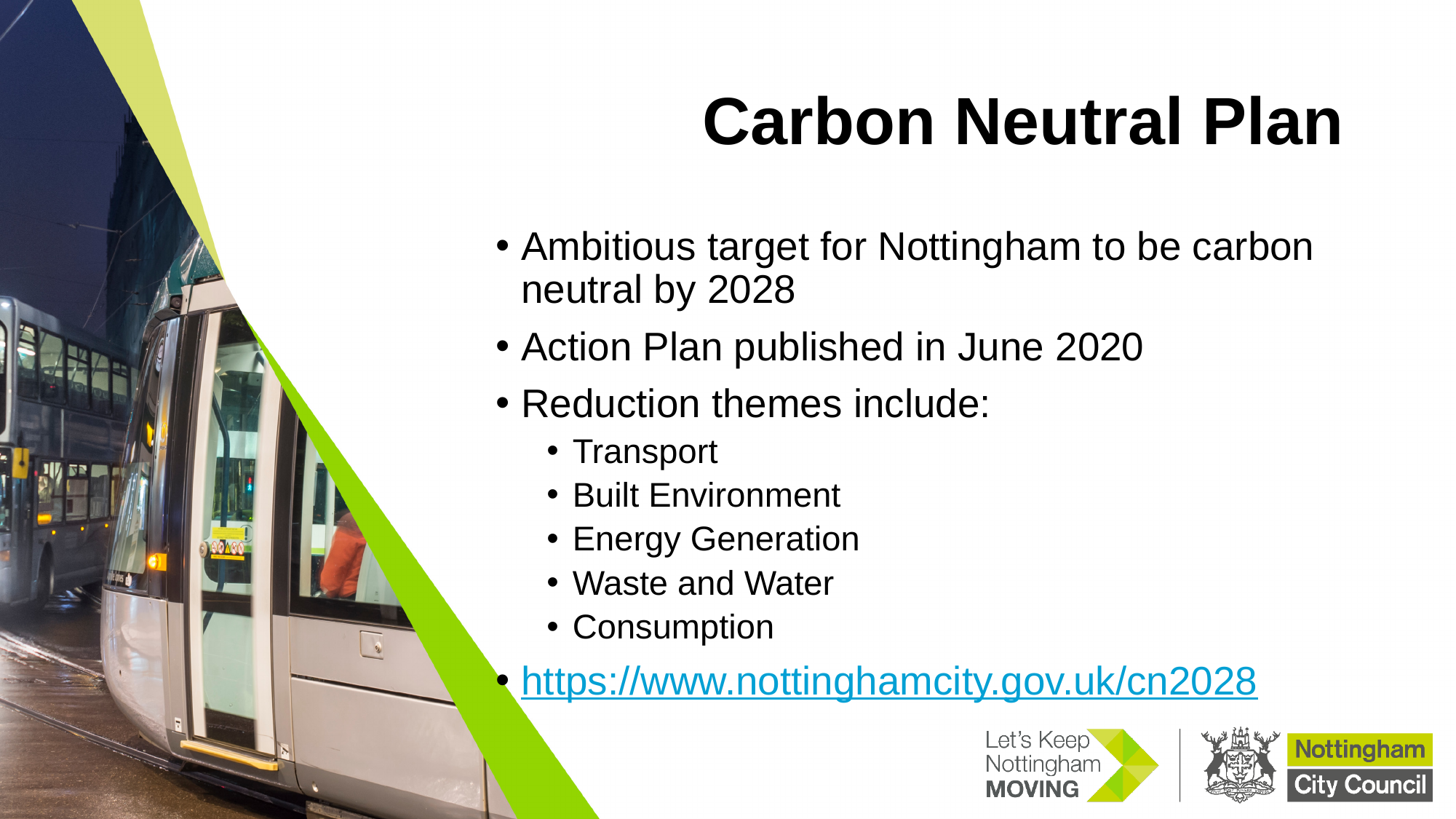

# Carbon Neutral Plan
Ambitious target for Nottingham to be carbon neutral by 2028
Action Plan published in June 2020
Reduction themes include:
Transport
Built Environment
Energy Generation
Waste and Water
Consumption
https://www.nottinghamcity.gov.uk/cn2028